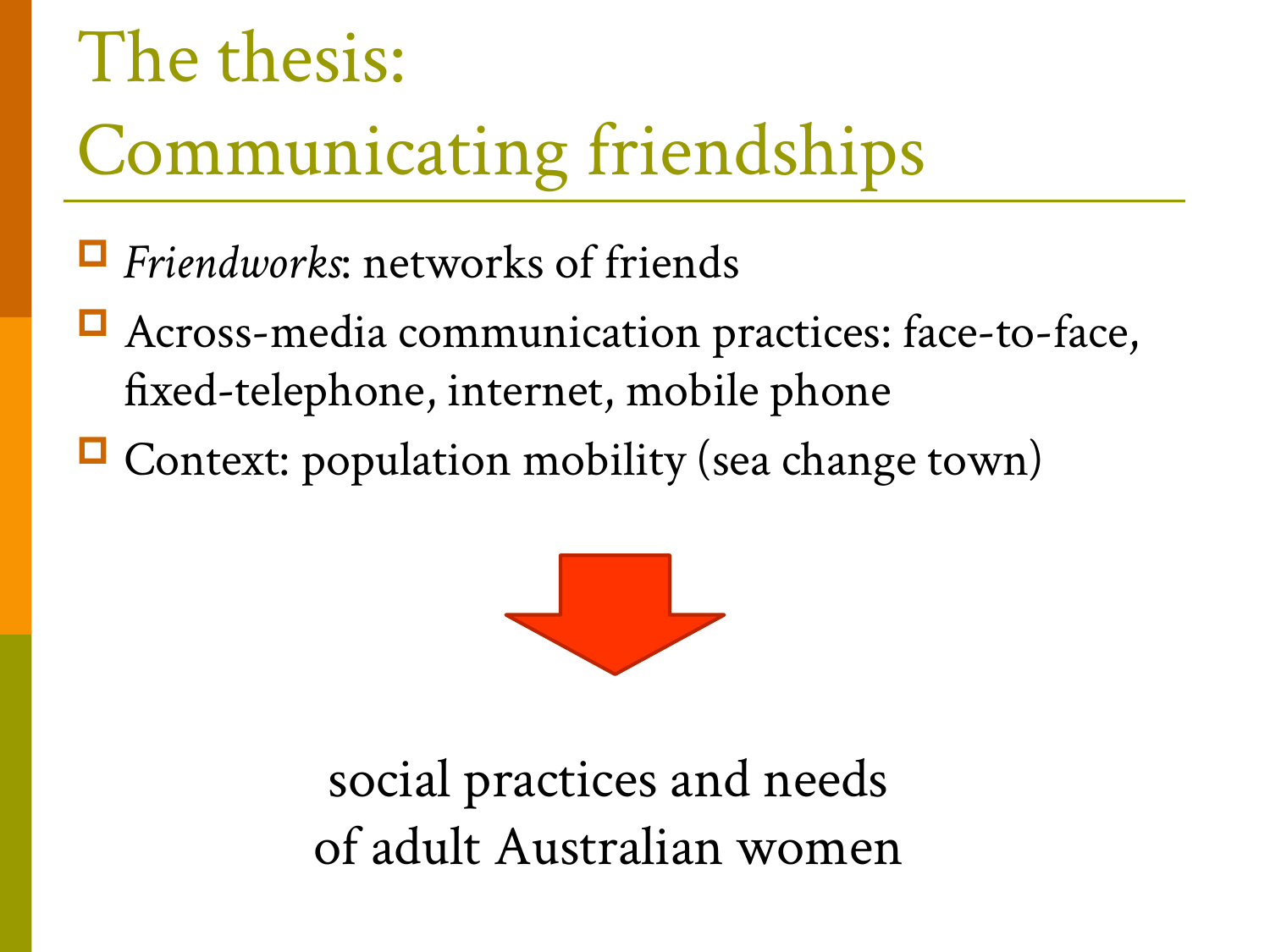

# The thesis: Communicating friendships
Friendworks: networks of friends
Across-media communication practices: face-to-face, fixed-telephone, internet, mobile phone
Context: population mobility (sea change town)

social practices and needs
of adult Australian women